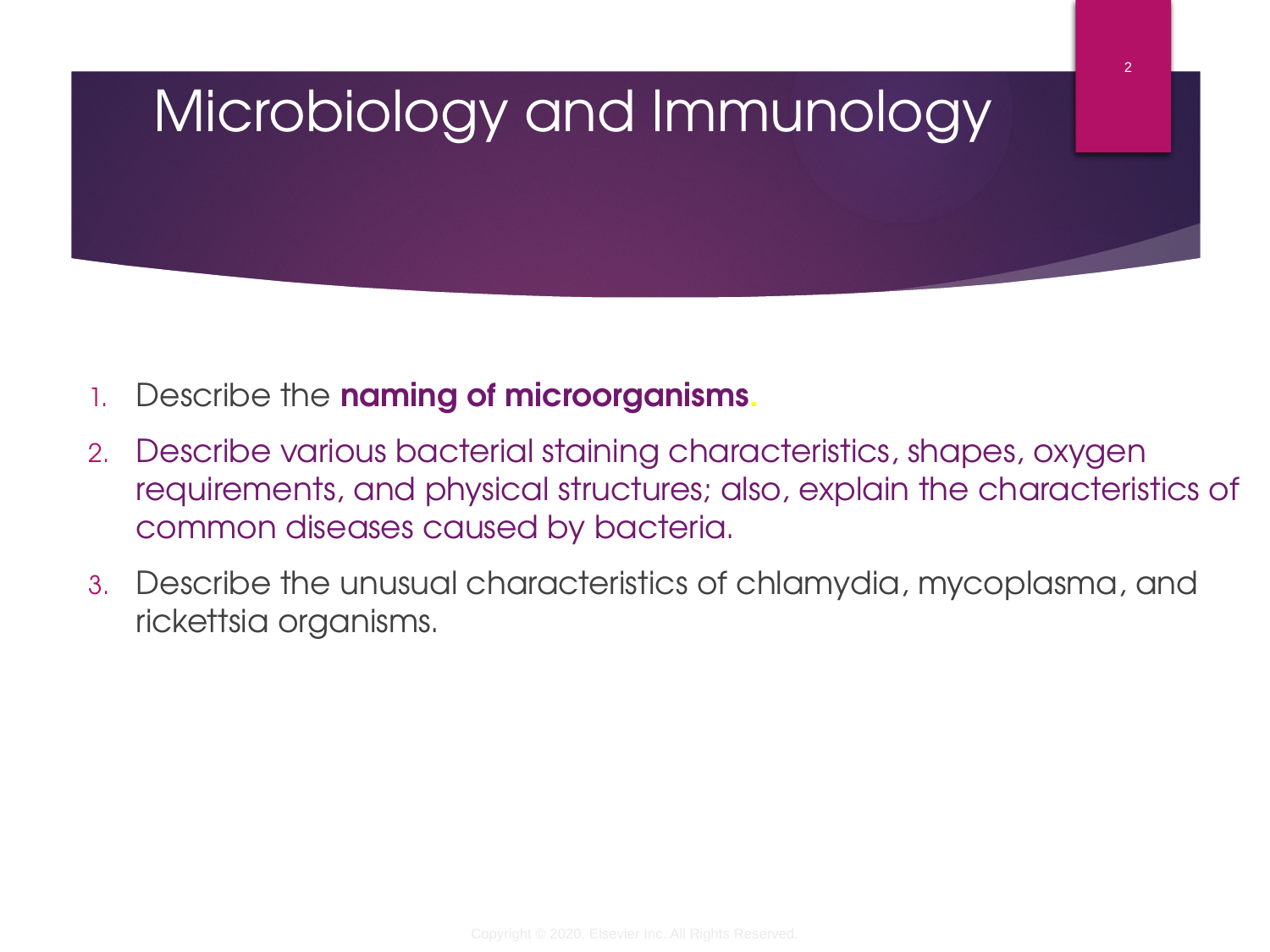

2

         Microbiology and Immunology
(Sl
Describe the naming of microorganisms.
Describe various bacterial staining characteristics, shapes, oxygen requirements, and physical structures; also, explain the characteristics of common diseases caused by bacteria.
Describe the unusual characteristics of chlamydia, mycoplasma, and rickettsia organisms.